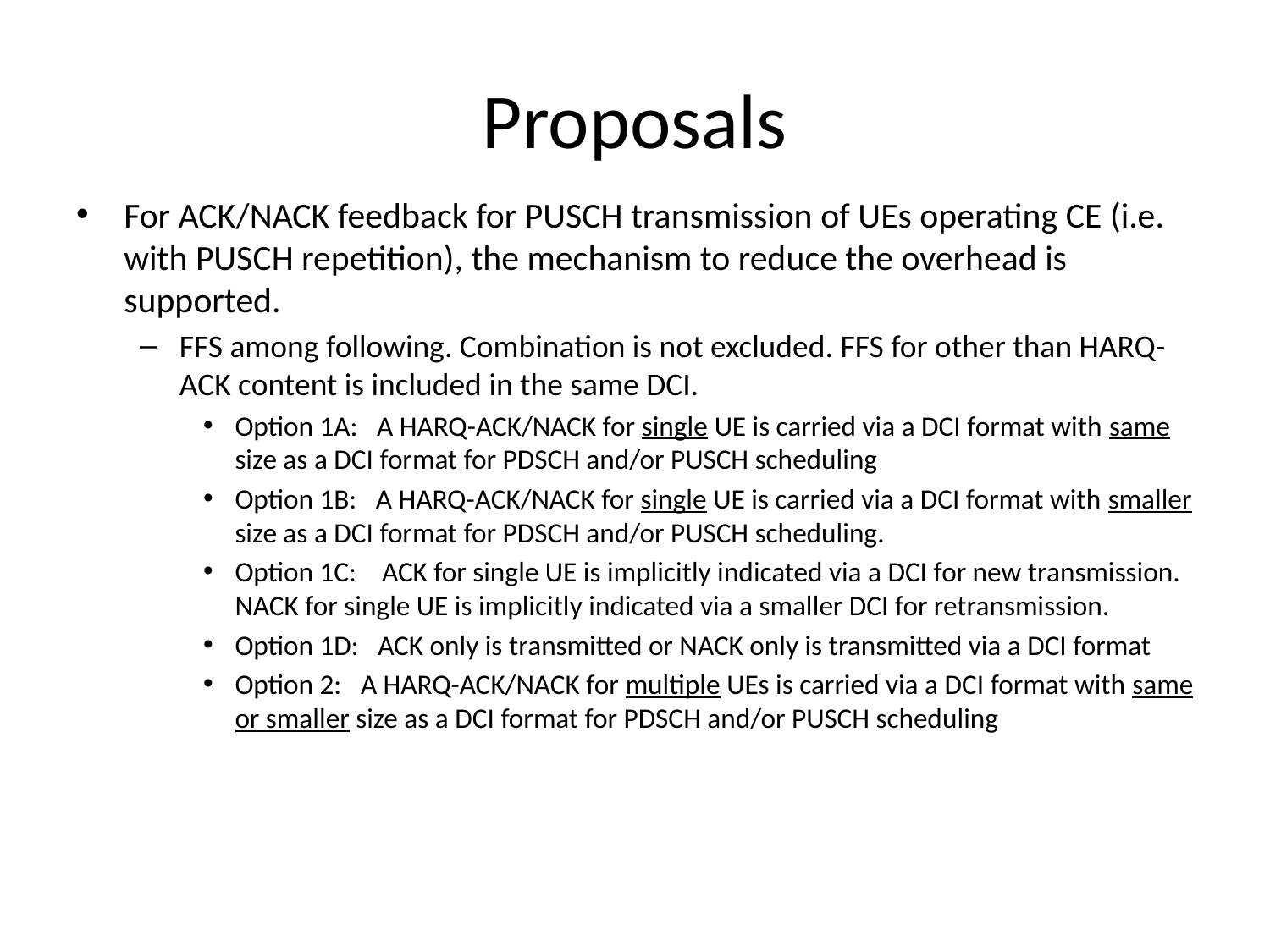

# Proposals
For ACK/NACK feedback for PUSCH transmission of UEs operating CE (i.e. with PUSCH repetition), the mechanism to reduce the overhead is supported.
FFS among following. Combination is not excluded. FFS for other than HARQ-ACK content is included in the same DCI.
Option 1A:   A HARQ-ACK/NACK for single UE is carried via a DCI format with same size as a DCI format for PDSCH and/or PUSCH scheduling
Option 1B:   A HARQ-ACK/NACK for single UE is carried via a DCI format with smaller size as a DCI format for PDSCH and/or PUSCH scheduling.
Option 1C:    ACK for single UE is implicitly indicated via a DCI for new transmission. NACK for single UE is implicitly indicated via a smaller DCI for retransmission.
Option 1D:   ACK only is transmitted or NACK only is transmitted via a DCI format
Option 2:   A HARQ-ACK/NACK for multiple UEs is carried via a DCI format with same or smaller size as a DCI format for PDSCH and/or PUSCH scheduling